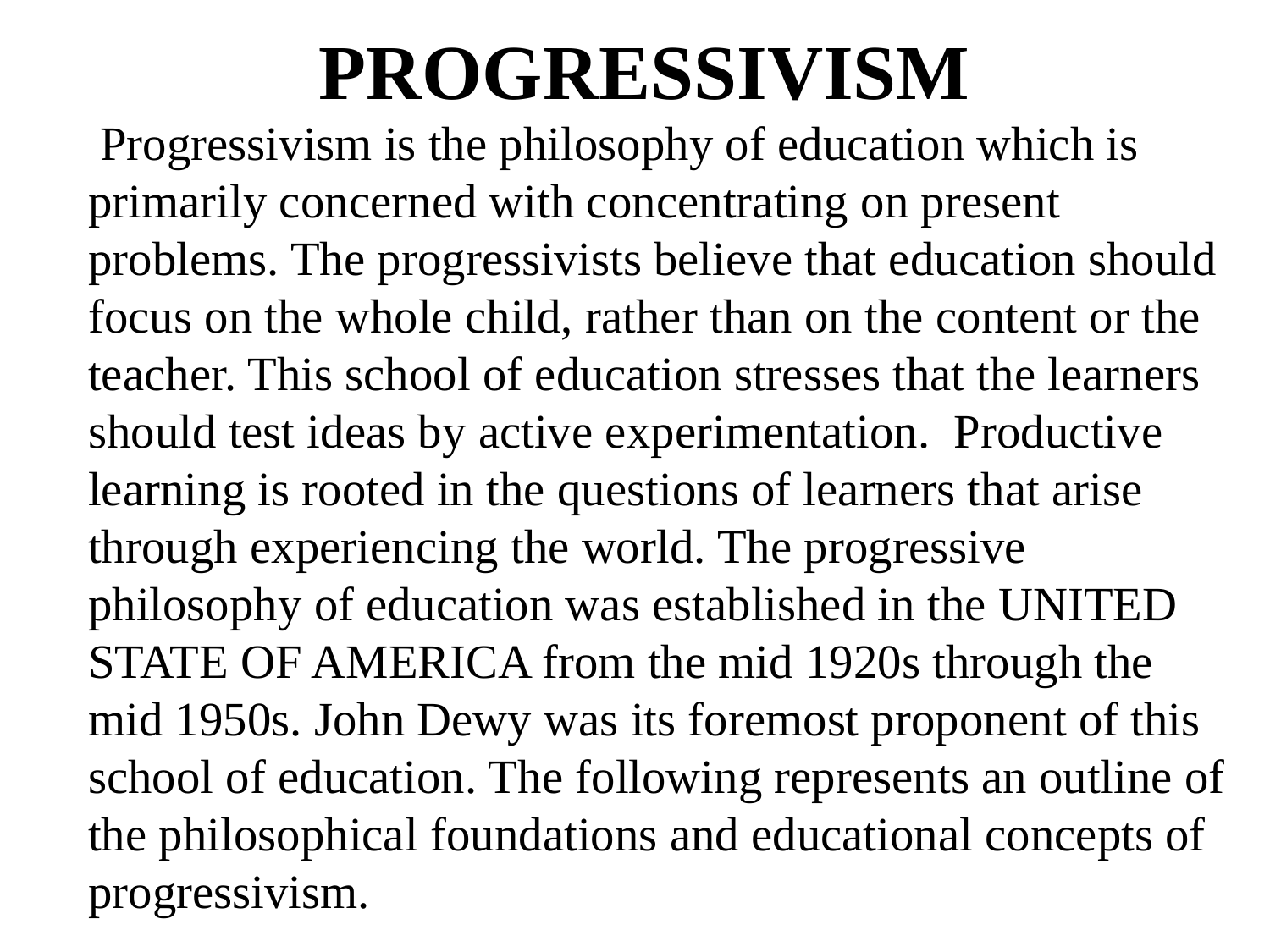

# PROGRESSIVISM
	 Progressivism is the philosophy of education which is primarily concerned with concentrating on present problems. The progressivists believe that education should focus on the whole child, rather than on the content or the teacher. This school of education stresses that the learners should test ideas by active experimentation.  Productive learning is rooted in the questions of learners that arise through experiencing the world. The progressive philosophy of education was established in the UNITED STATE OF AMERICA from the mid 1920s through the mid 1950s. John Dewy was its foremost proponent of this school of education. The following represents an outline of the philosophical foundations and educational concepts of progressivism.